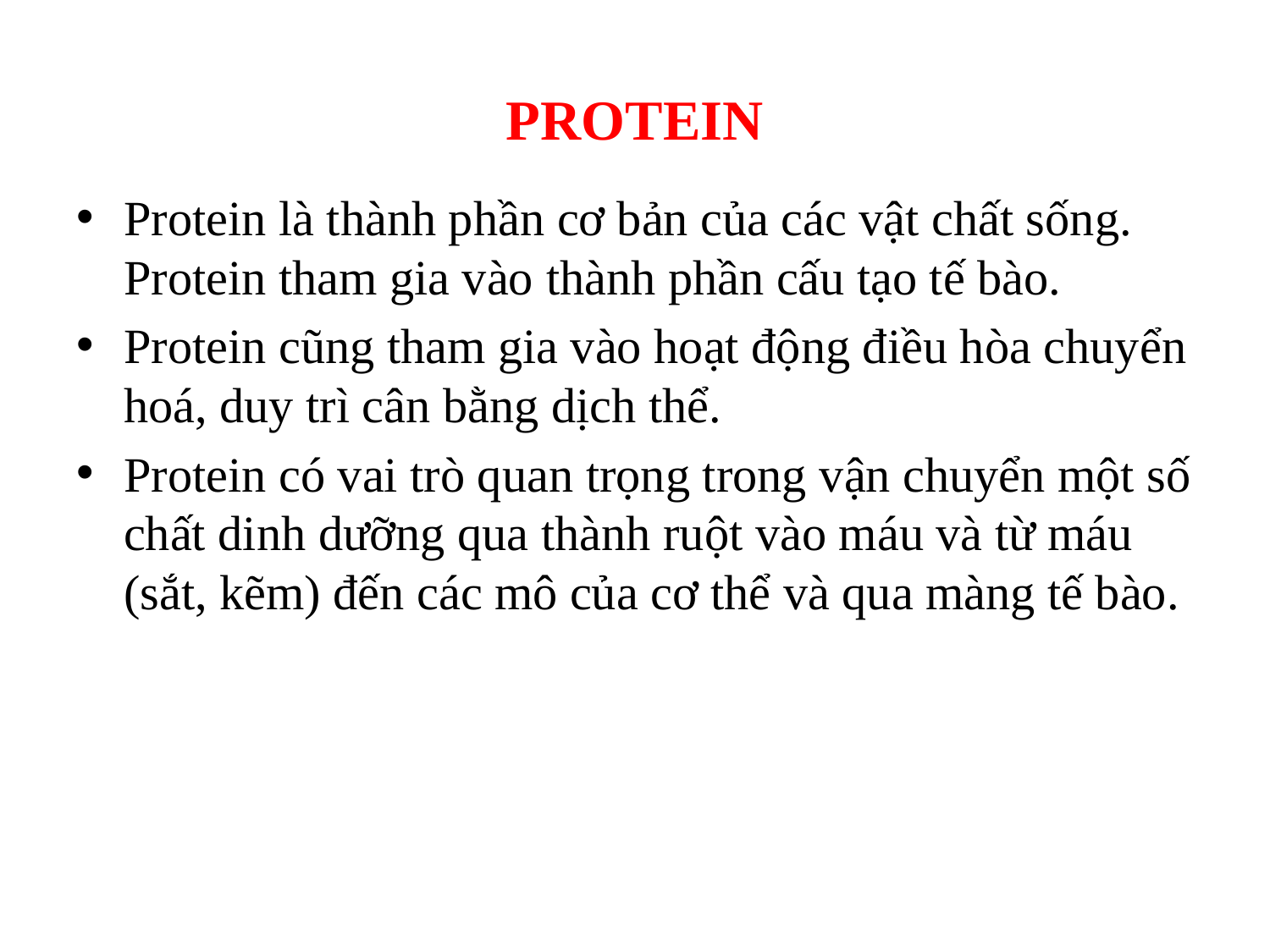

# PROTEIN
Protein là thành phần cơ bản của các vật chất sống. Protein tham gia vào thành phần cấu tạo tế bào.
Protein cũng tham gia vào hoạt động điều hòa chuyển hoá, duy trì cân bằng dịch thể.
Protein có vai trò quan trọng trong vận chuyển một số chất dinh dưỡng qua thành ruột vào máu và từ máu (sắt, kẽm) đến các mô của cơ thể và qua màng tế bào.